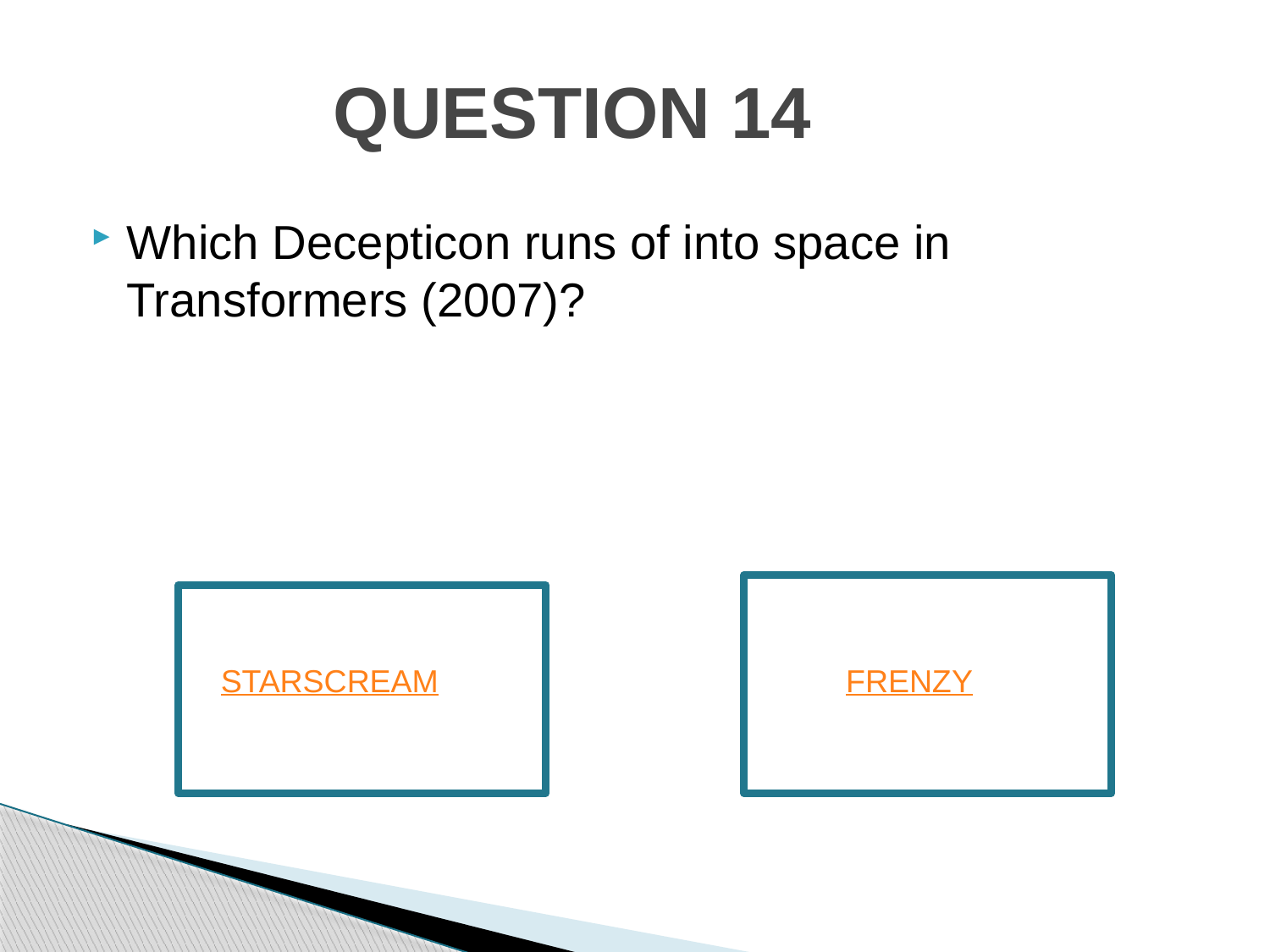

QUESTION 14
#
Which Decepticon runs of into space in Transformers (2007)?

STARSCREAM
FRENZY